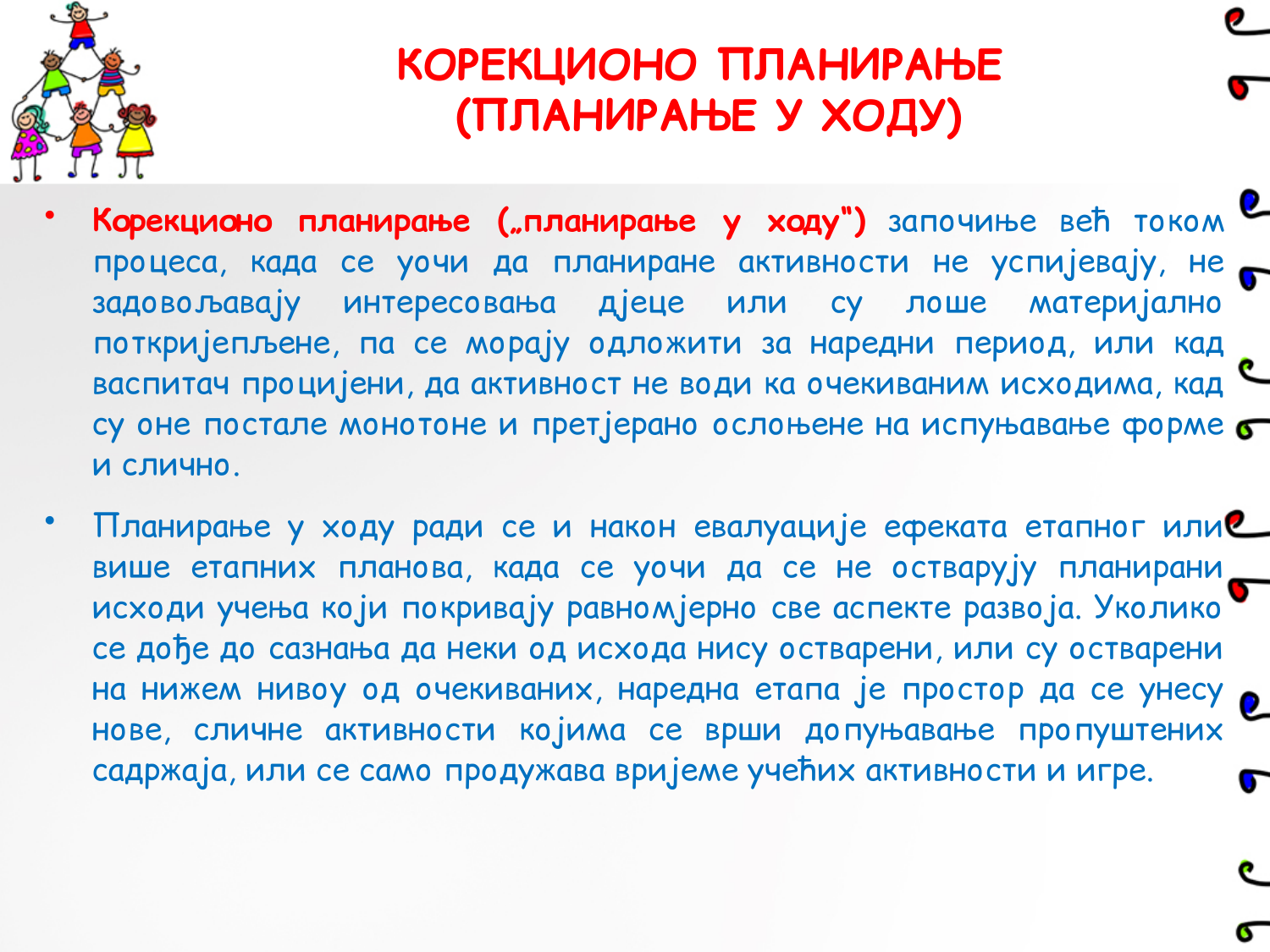

# КОРЕКЦИОНО ПЛАНИРАЊЕ (ПЛАНИРАЊЕ У ХОДУ)
Корекционо планирање („планирање у ходу“) започиње већ током процеса, када се уочи да планиране активности не успијевају, не задовољавају интересовања дјеце или су лоше материјално поткријепљене, па се морају одложити за наредни период, или кад васпитач процијени, да активност не води ка очекиваним исходима, кад су оне постале монотоне и претјерано ослоњене на испуњавање форме и слично.
Планирање у ходу ради се и након евалуације ефеката етапног или више етапних планова, када се уочи да се не остварују планирани исходи учења који покривају равномјерно све аспекте развоја. Уколико се дође до сазнања да неки од исхода нису остварени, или су остварени на нижем нивоу од очекиваних, наредна етапа је простор да се унесу нове, сличне активности којима се врши допуњавање пропуштених садржаја, или се само продужава вријеме учећих активности и игре.